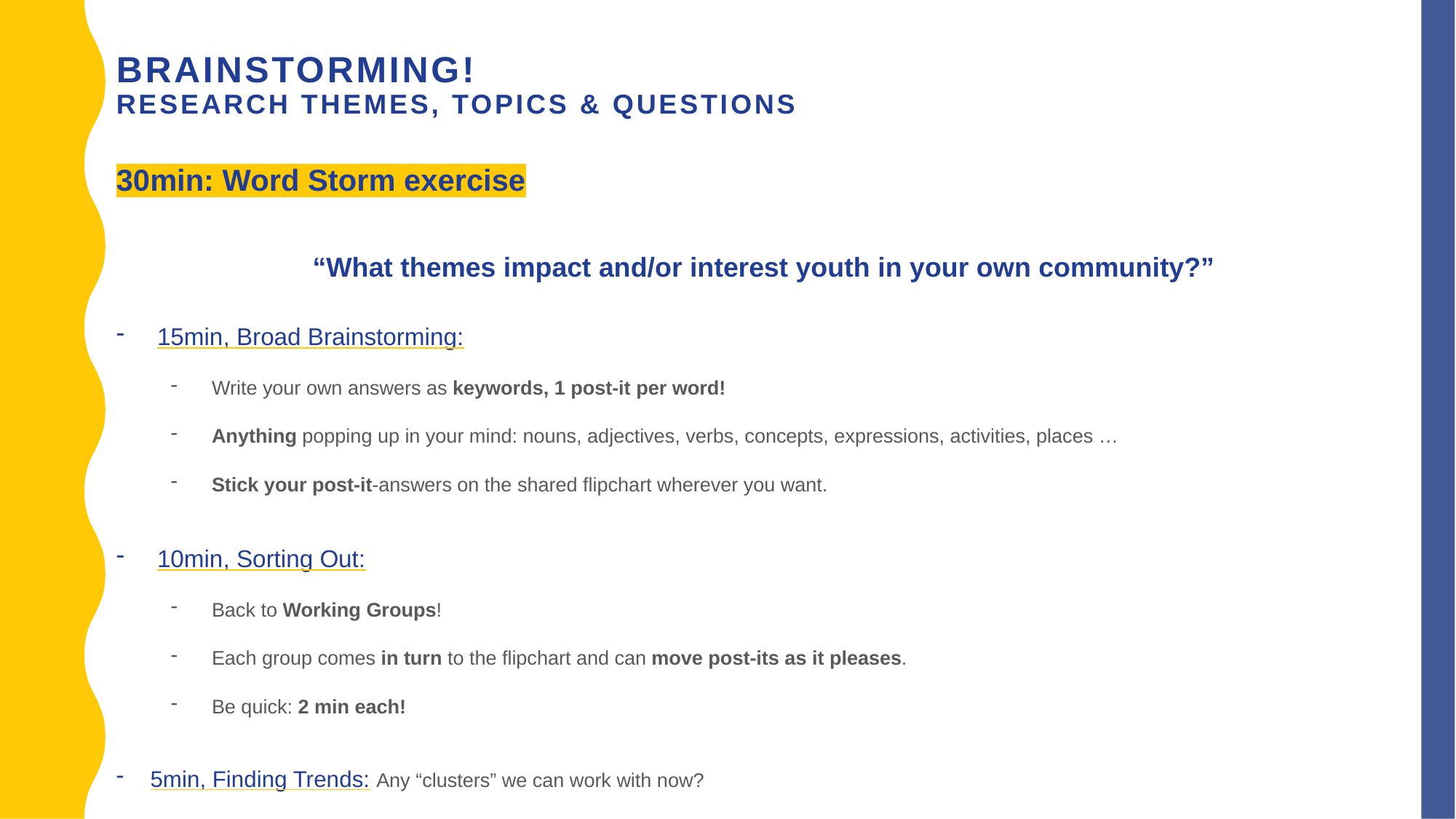

Brainstorming!
Research Themes, Topics & questions
30min: Word Storm exercise
“What themes impact and/or interest youth in your own community?”
15min, Broad Brainstorming:
Write your own answers as keywords, 1 post-it per word!
Anything popping up in your mind: nouns, adjectives, verbs, concepts, expressions, activities, places …
Stick your post-it-answers on the shared flipchart wherever you want.
10min, Sorting Out:
Back to Working Groups!
Each group comes in turn to the flipchart and can move post-its as it pleases.
Be quick: 2 min each!
5min, Finding Trends: Any “clusters” we can work with now?